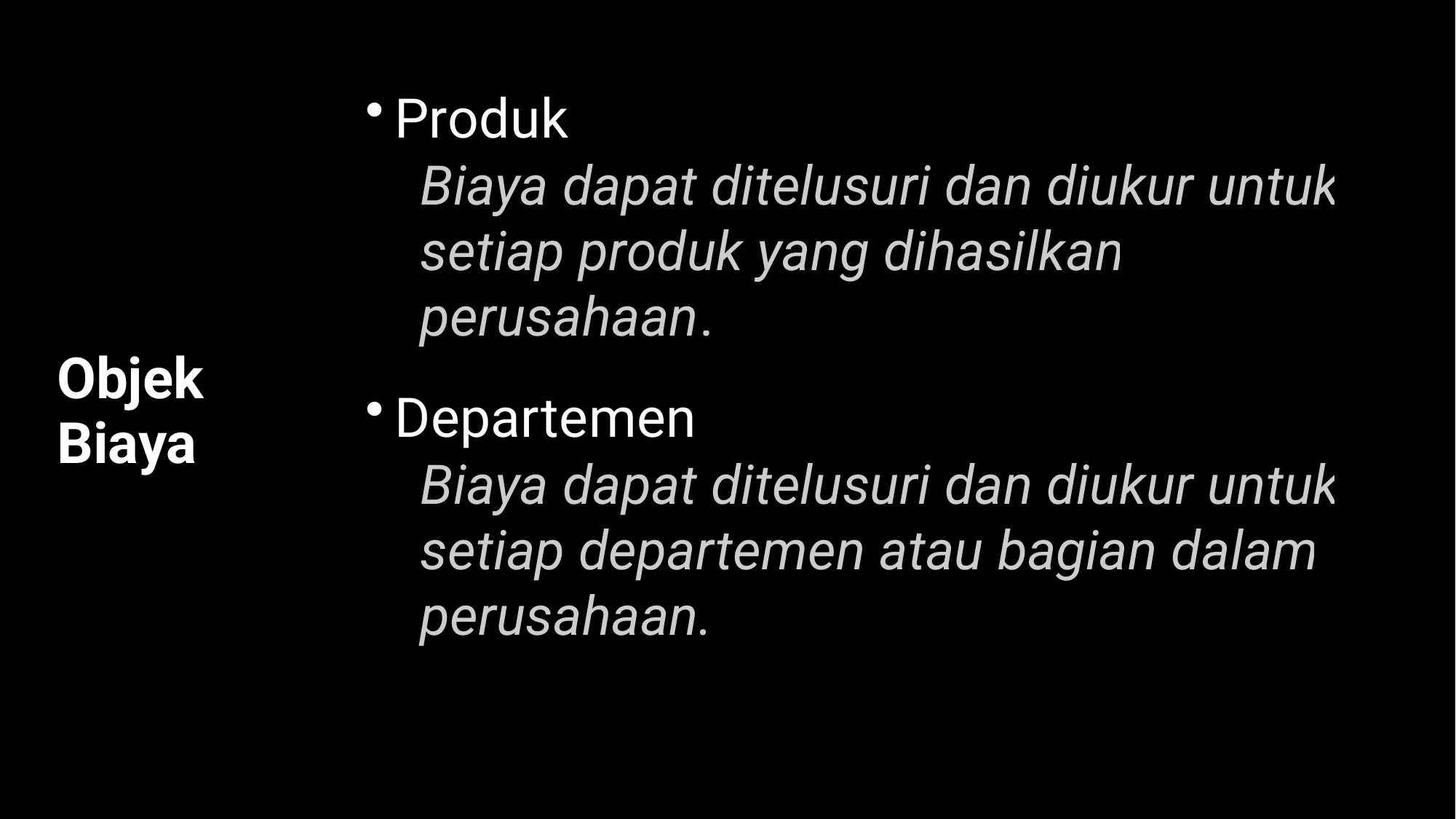

Produk
Biaya dapat ditelusuri dan diukur untuk setiap produk yang dihasilkan perusahaan.
Departemen
Biaya dapat ditelusuri dan diukur untuk setiap departemen atau bagian dalam perusahaan.
Objek Biaya

18